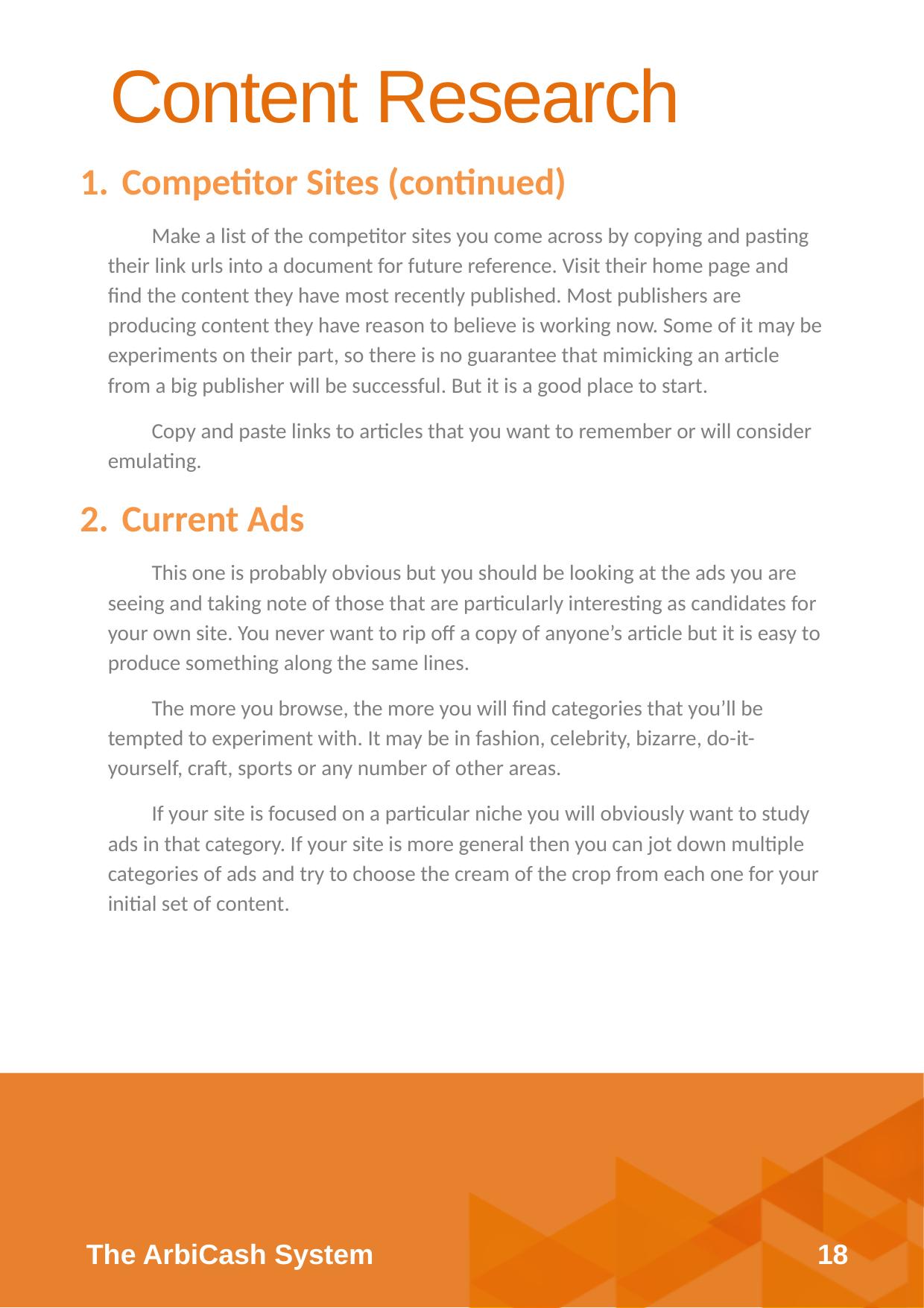

Content Research

Competitor Sites (continued)
Make a list of the competitor sites you come across by copying and pasting their link urls into a document for future reference. Visit their home page and find the content they have most recently published. Most publishers are producing content they have reason to believe is working now. Some of it may be experiments on their part, so there is no guarantee that mimicking an article from a big publisher will be successful. But it is a good place to start.
Copy and paste links to articles that you want to remember or will consider emulating.
Current Ads
This one is probably obvious but you should be looking at the ads you are seeing and taking note of those that are particularly interesting as candidates for your own site. You never want to rip off a copy of anyone’s article but it is easy to produce something along the same lines.
The more you browse, the more you will find categories that you’ll be tempted to experiment with. It may be in fashion, celebrity, bizarre, do-it-yourself, craft, sports or any number of other areas.
If your site is focused on a particular niche you will obviously want to study ads in that category. If your site is more general then you can jot down multiple categories of ads and try to choose the cream of the crop from each one for your initial set of content.